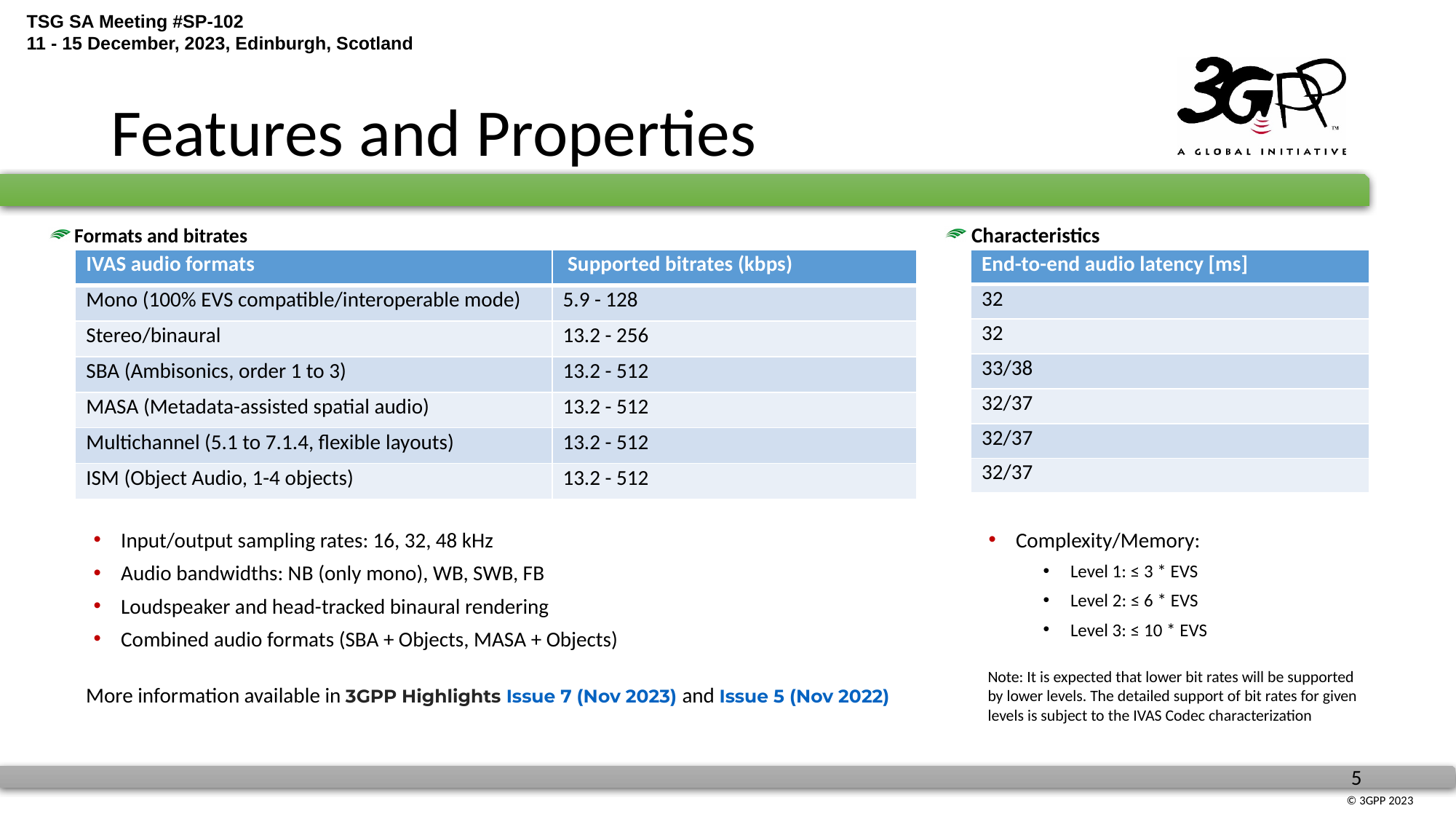

# Features and Properties
Characteristics

Formats and bitrates
| IVAS audio formats | Supported bitrates (kbps) |
| --- | --- |
| Mono (100% EVS compatible/interoperable mode) | 5.9 - 128 |
| Stereo/binaural | 13.2 - 256 |
| SBA (Ambisonics, order 1 to 3) | 13.2 - 512 |
| MASA (Metadata-assisted spatial audio) | 13.2 - 512 |
| Multichannel (5.1 to 7.1.4, flexible layouts) | 13.2 - 512 |
| ISM (Object Audio, 1-4 objects) | 13.2 - 512 |
| End-to-end audio latency [ms] |
| --- |
| 32 |
| 32 |
| 33/38 |
| 32/37 |
| 32/37 |
| 32/37 |
Input/output sampling rates: 16, 32, 48 kHz
Audio bandwidths: NB (only mono), WB, SWB, FB
Loudspeaker and head-tracked binaural rendering
Combined audio formats (SBA + Objects, MASA + Objects)
Complexity/Memory:
Level 1: ≤ 3 * EVS
Level 2: ≤ 6 * EVS
Level 3: ≤ 10 * EVS
Note: It is expected that lower bit rates will be supported by lower levels. The detailed support of bit rates for given levels is subject to the IVAS Codec characterization

More information available in 3GPP Highlights Issue 7 (Nov 2023) and Issue 5 (Nov 2022)